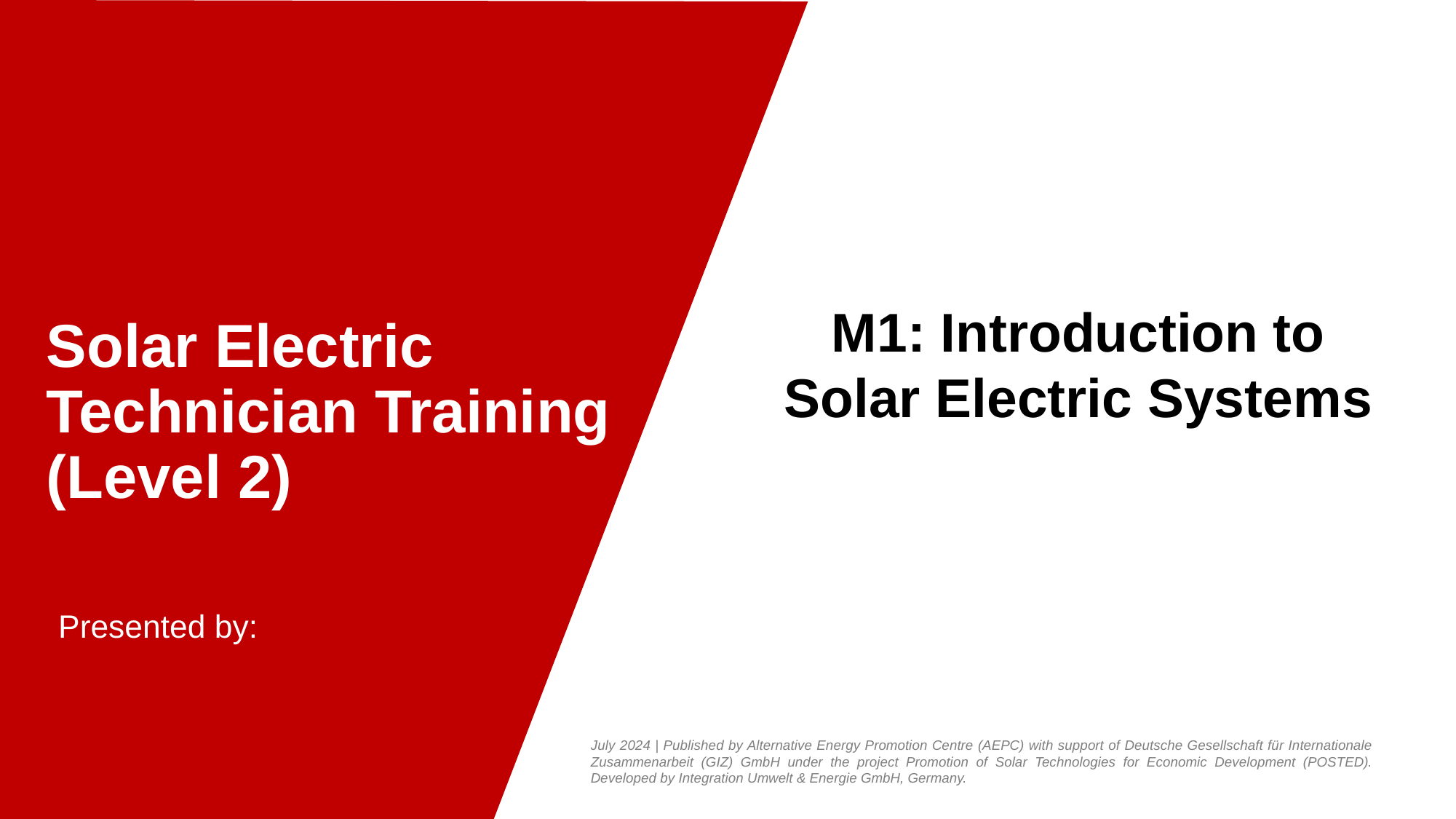

M1: Introduction to Solar Electric Systems
Solar Electric Technician Training (Level 2)

Presented by: